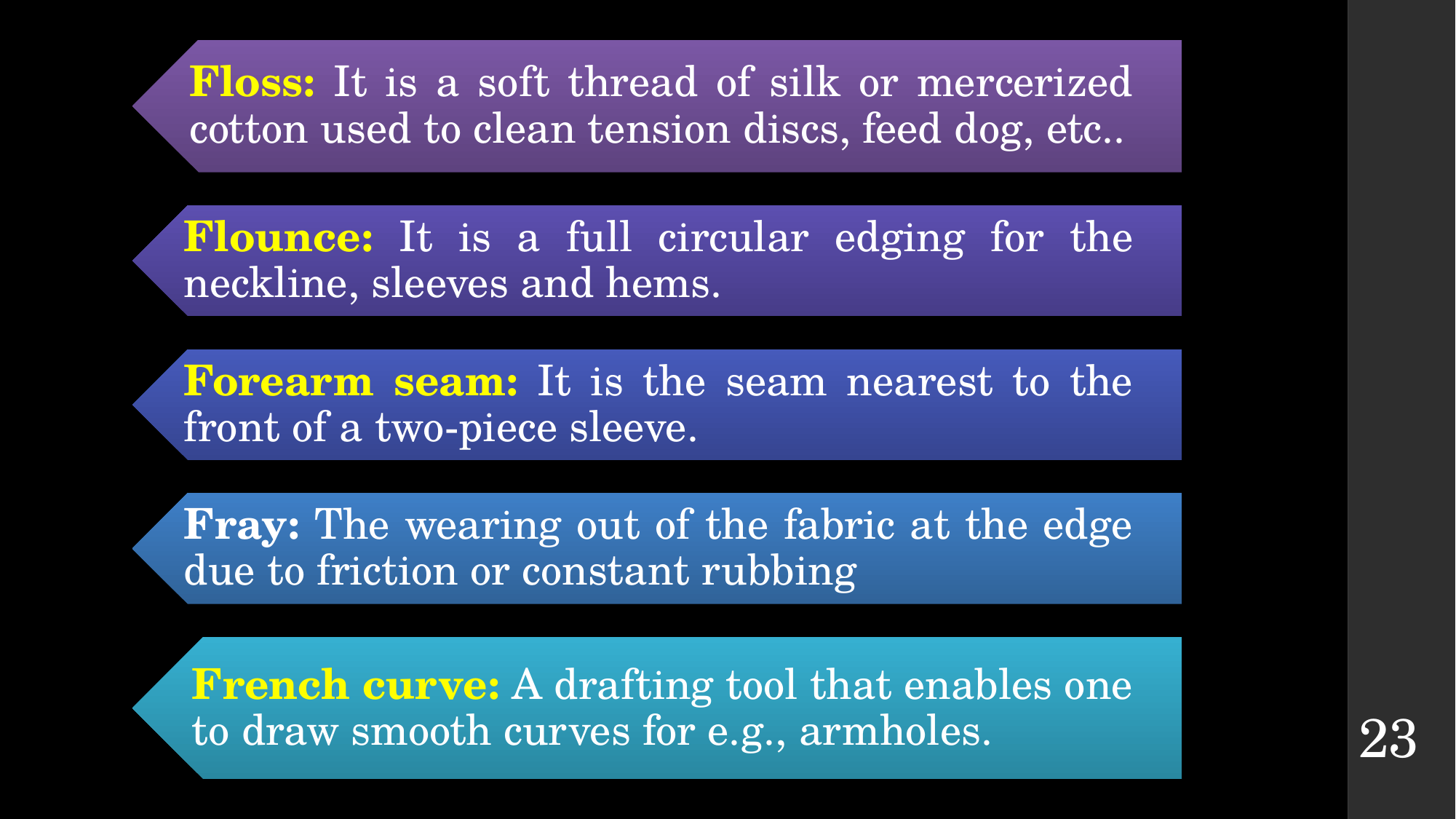

Floss: It is a soft thread of silk or mercerized cotton used to clean tension discs, feed dog, etc..
Flounce: It is a full circular edging for the neckline, sleeves and hems.
Forearm seam: It is the seam nearest to the front of a two-piece sleeve.
Fray: The wearing out of the fabric at the edge due to friction or constant rubbing
French curve: A drafting tool that enables one to draw smooth curves for e.g., armholes.
23